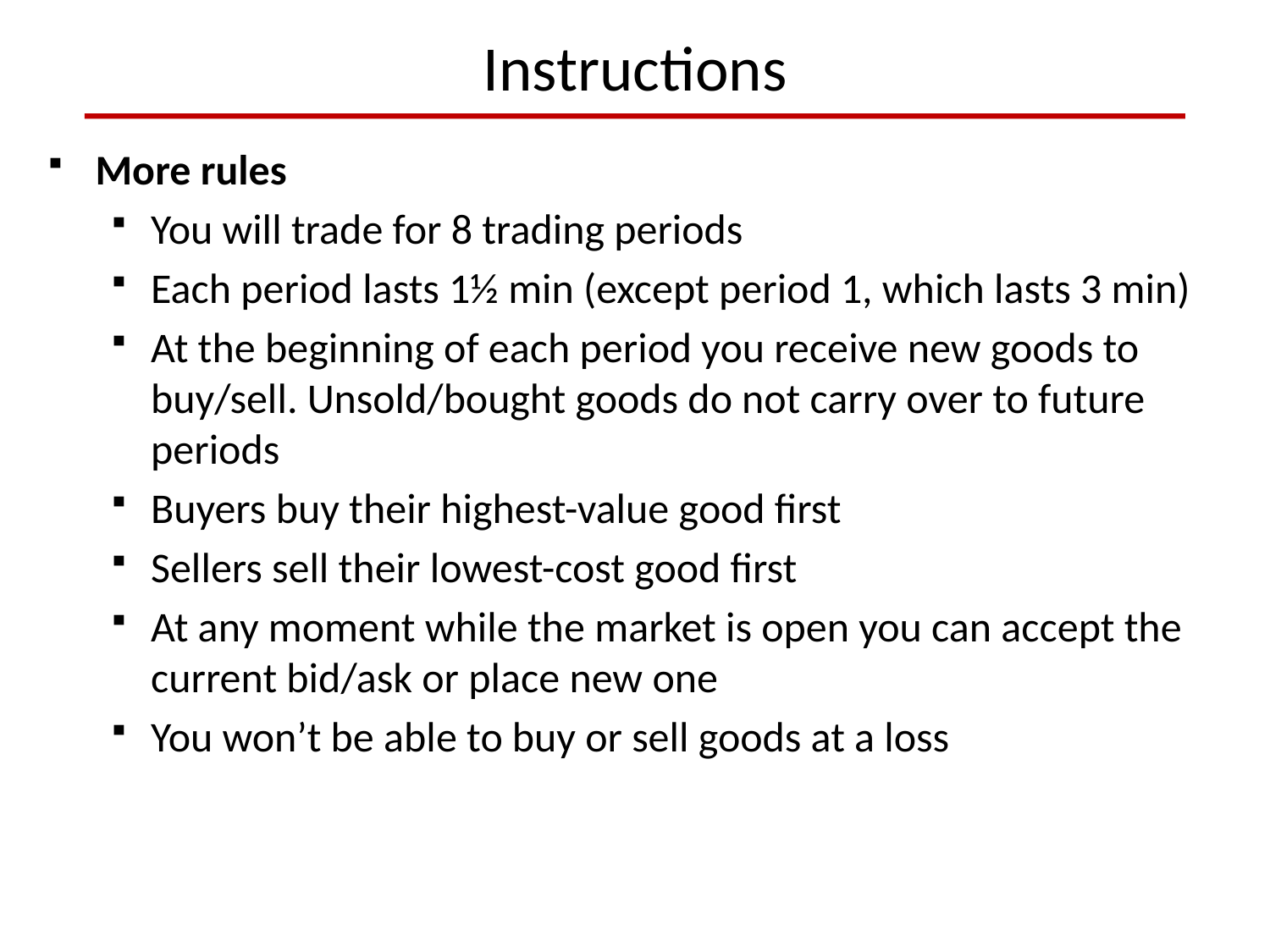

# Instructions
More rules
You will trade for 8 trading periods
Each period lasts 1½ min (except period 1, which lasts 3 min)
At the beginning of each period you receive new goods to buy/sell. Unsold/bought goods do not carry over to future periods
Buyers buy their highest-value good first
Sellers sell their lowest-cost good first
At any moment while the market is open you can accept the current bid/ask or place new one
You won’t be able to buy or sell goods at a loss